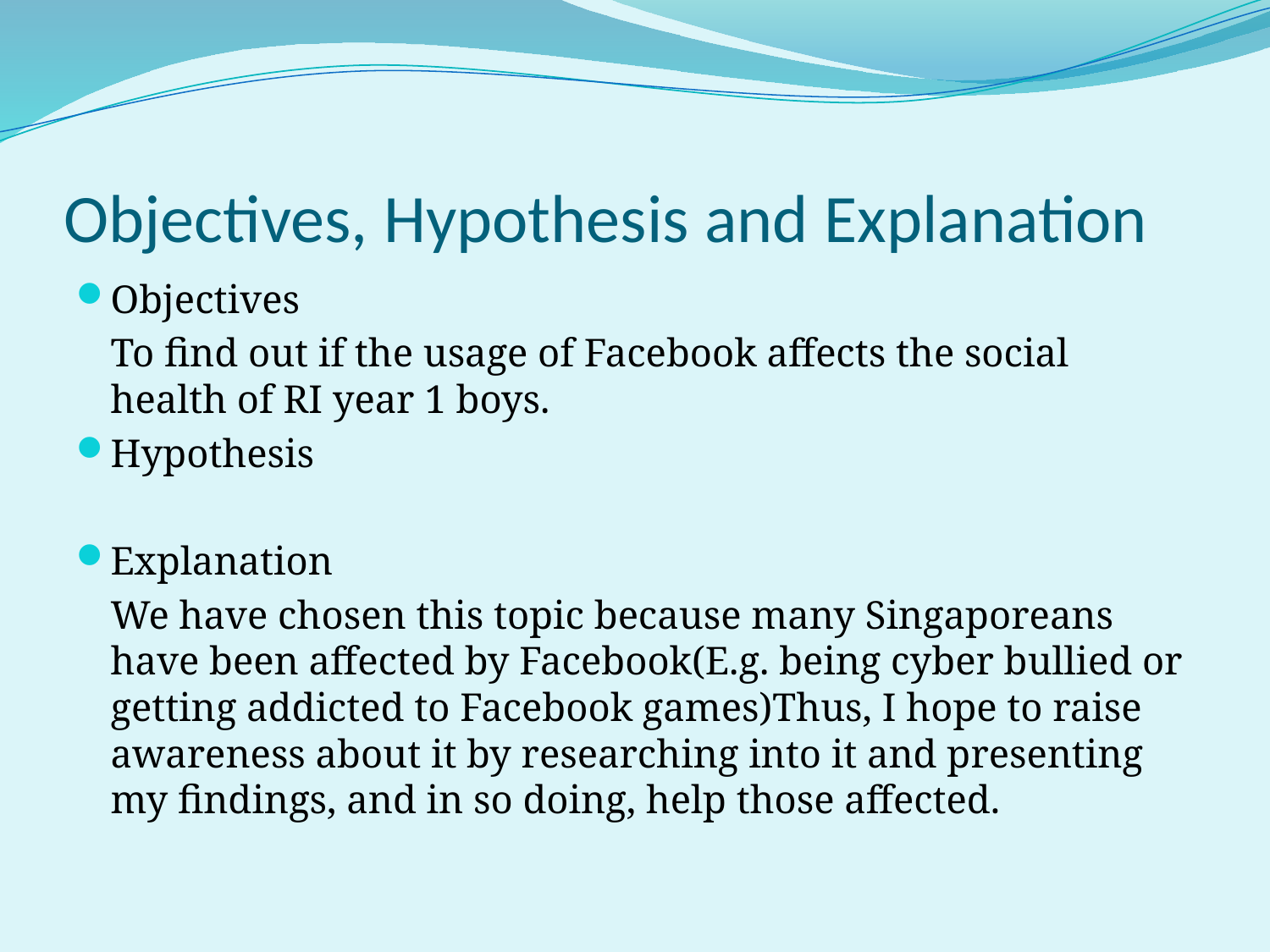

# Objectives, Hypothesis and Explanation
Objectives
	To find out if the usage of Facebook affects the social health of RI year 1 boys.
Hypothesis

Explanation
	We have chosen this topic because many Singaporeans have been affected by Facebook(E.g. being cyber bullied or getting addicted to Facebook games)Thus, I hope to raise awareness about it by researching into it and presenting my findings, and in so doing, help those affected.